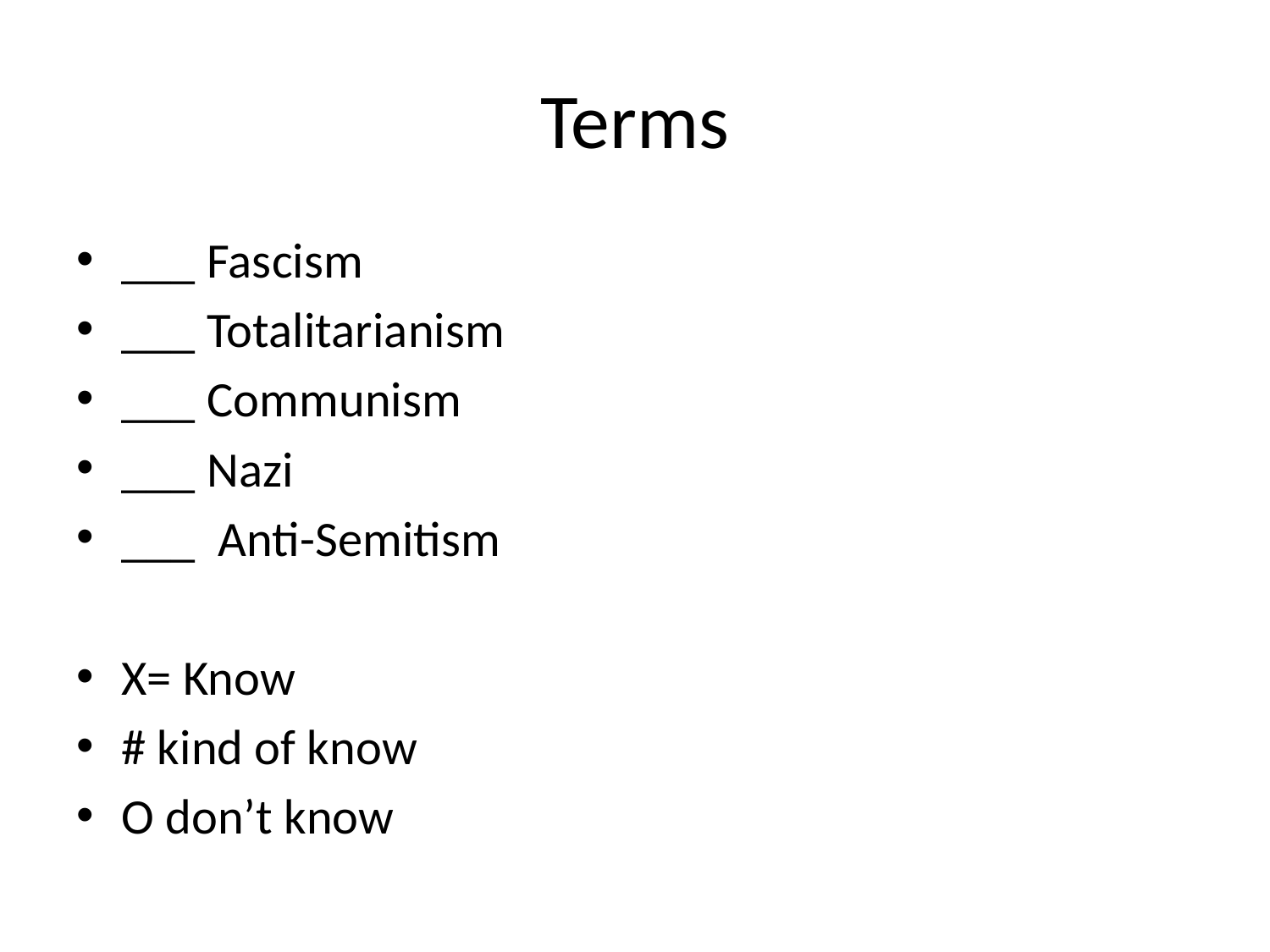

# Terms
___ Fascism
___ Totalitarianism
___ Communism
___ Nazi
___  Anti-Semitism

X= Know
# kind of know
O don’t know